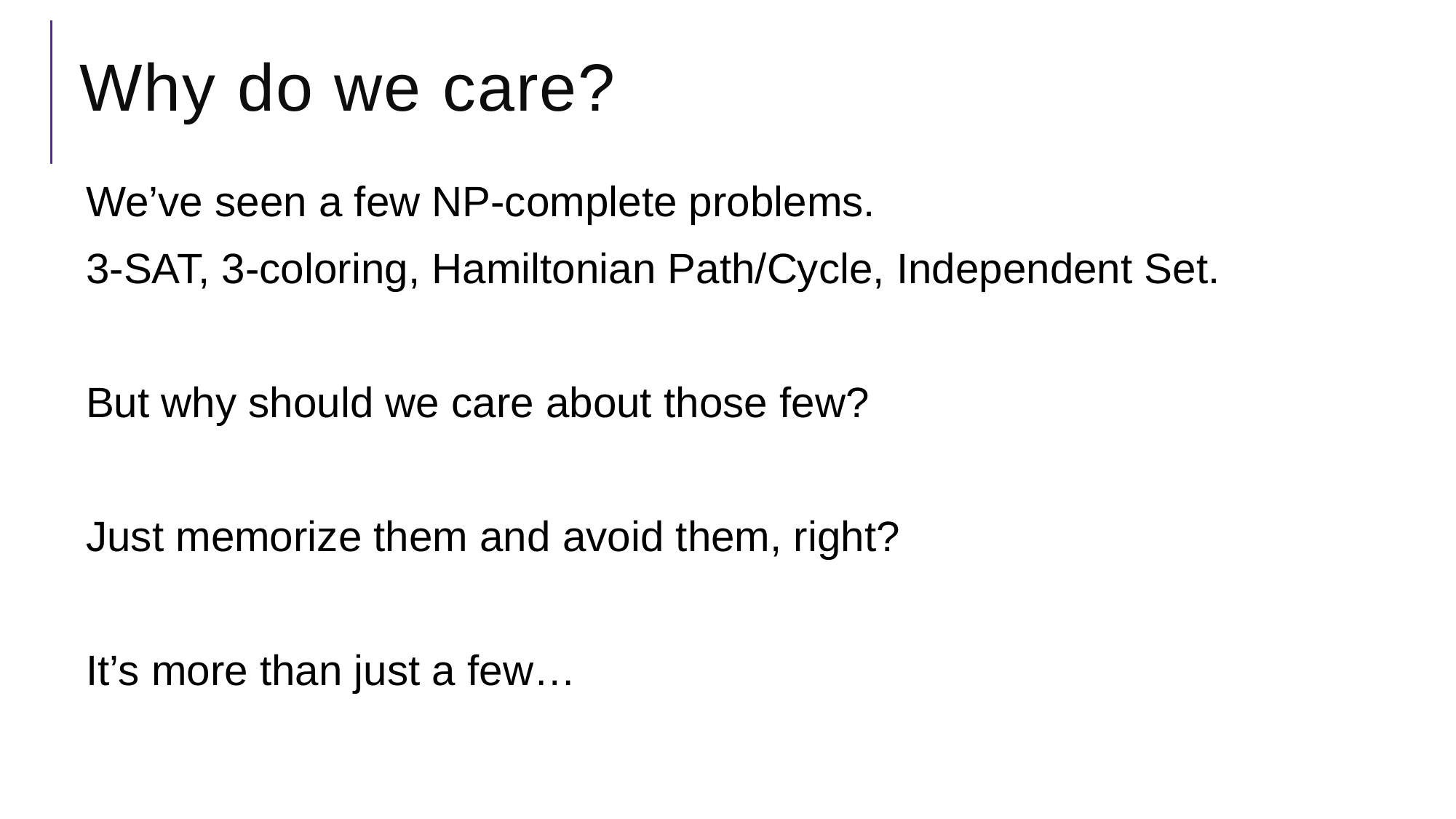

# Why do we care?
We’ve seen a few NP-complete problems.
3-SAT, 3-coloring, Hamiltonian Path/Cycle, Independent Set.

But why should we care about those few?

Just memorize them and avoid them, right?

It’s more than just a few…